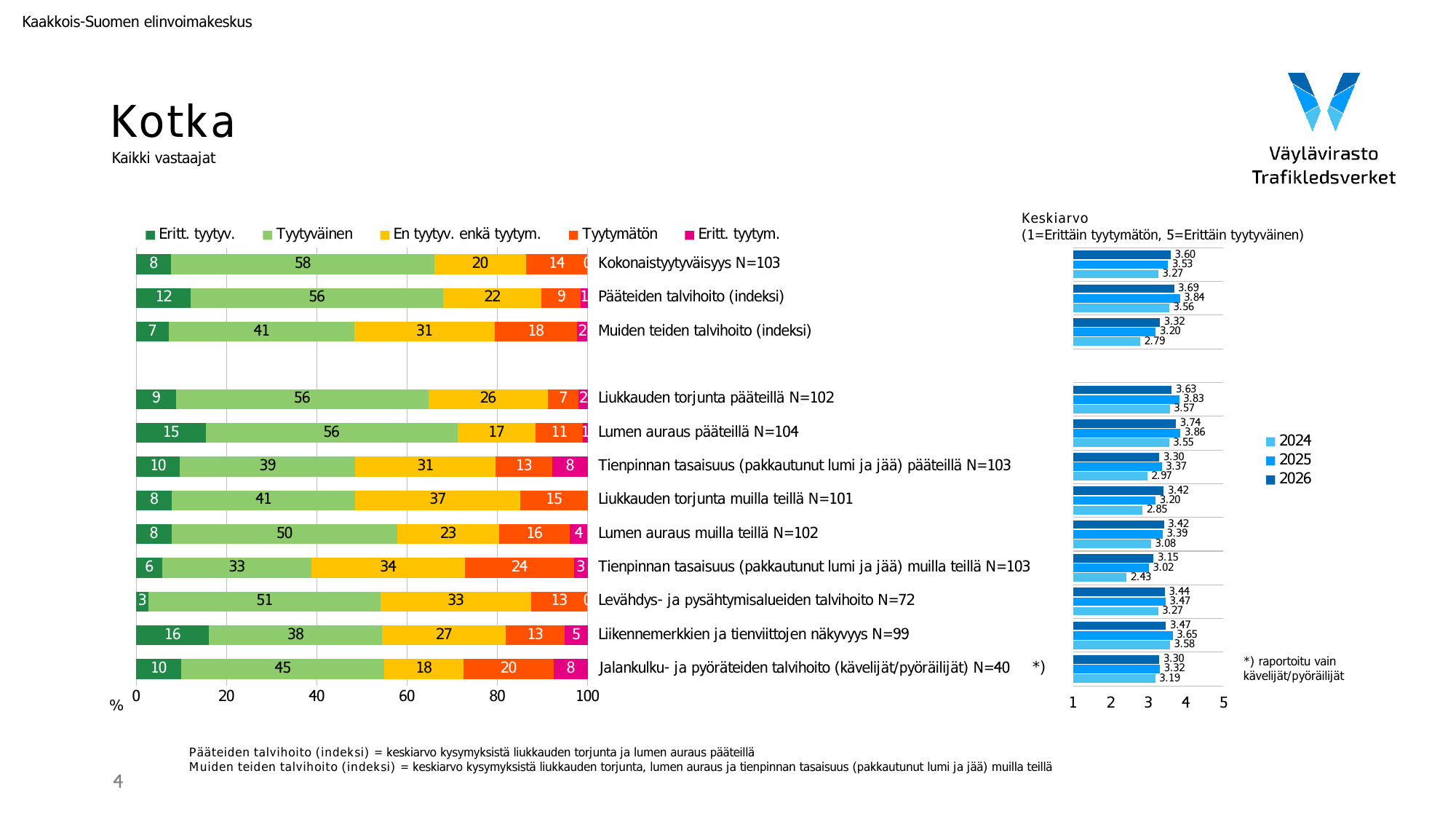

Kaakkois-Suomen elinvoimakeskus
# Kotka
Kaikki vastaajat
Keskiarvo
(1=Erittäin tyytymätön, 5=Erittäin tyytyväinen)

### Chart

| Category | Eritt. tyytyv. | Tyytyväinen | En tyytyv. enkä tyytym. | Tyytymätön | Eritt. tyytym. |
|---|---|---|---|---|---|
| Kokonaistyytyväisyys N=103 | 7.766990291262135 | 58.252427184466015 | 20.388349514563107 | 13.592233009708737 | 0.0 |
| Pääteiden talvihoito (indeksi) | 12.135922330097088 | 55.8252427184466 | 21.844660194174757 | 8.737864077669903 | 1.4563106796116505 |
| Muiden teiden talvihoito (indeksi) | 7.189542483660131 | 41.1764705882353 | 31.045751633986928 | 18.30065359477124 | 2.287581699346405 |
|  | None | None | None | None | None |
| Liukkauden torjunta pääteillä N=102 | 8.823529411764707 | 55.88235294117647 | 26.47058823529412 | 6.862745098039216 | 1.9607843137254901 |
| Lumen auraus pääteillä N=104 | 15.384615384615385 | 55.769230769230774 | 17.307692307692307 | 10.576923076923077 | 0.9615384615384616 |
| Tienpinnan tasaisuus (pakkautunut lumi ja jää) pääteillä N=103 | 9.70873786407767 | 38.83495145631068 | 31.06796116504854 | 12.62135922330097 | 7.766990291262135 |
| Liukkauden torjunta muilla teillä N=101 | 7.920792079207921 | 40.5940594059406 | 36.633663366336634 | 14.85148514851485 | 0.0 |
| Lumen auraus muilla teillä N=102 | 7.8431372549019605 | 50.0 | 22.54901960784314 | 15.686274509803921 | 3.9215686274509802 |
| Tienpinnan tasaisuus (pakkautunut lumi ja jää) muilla teillä N=103 | 5.825242718446602 | 33.00970873786408 | 33.980582524271846 | 24.271844660194176 | 2.912621359223301 |
| Levähdys- ja pysähtymisalueiden talvihoito N=72 | 2.7777777777777777 | 51.388888888888886 | 33.33333333333333 | 12.5 | 0.0 |
| Liikennemerkkien ja tienviittojen näkyvyys N=99 | 16.161616161616163 | 38.38383838383838 | 27.27272727272727 | 13.131313131313133 | 5.05050505050505 |
| Jalankulku- ja pyöräteiden talvihoito (kävelijät/pyöräilijät) N=40 | 10.0 | 45.0 | 17.5 | 20.0 | 7.5 |

### Chart

| Category | 2026 | 2025 | 2024 |
|---|---|---|---|
*) raportoitu vain
kävelijät/pyöräilijät
*)
%
Pääteiden talvihoito (indeksi) = keskiarvo kysymyksistä liukkauden torjunta ja lumen auraus pääteillä
Muiden teiden talvihoito (indeksi) = keskiarvo kysymyksistä liukkauden torjunta, lumen auraus ja tienpinnan tasaisuus (pakkautunut lumi ja jää) muilla teillä

4